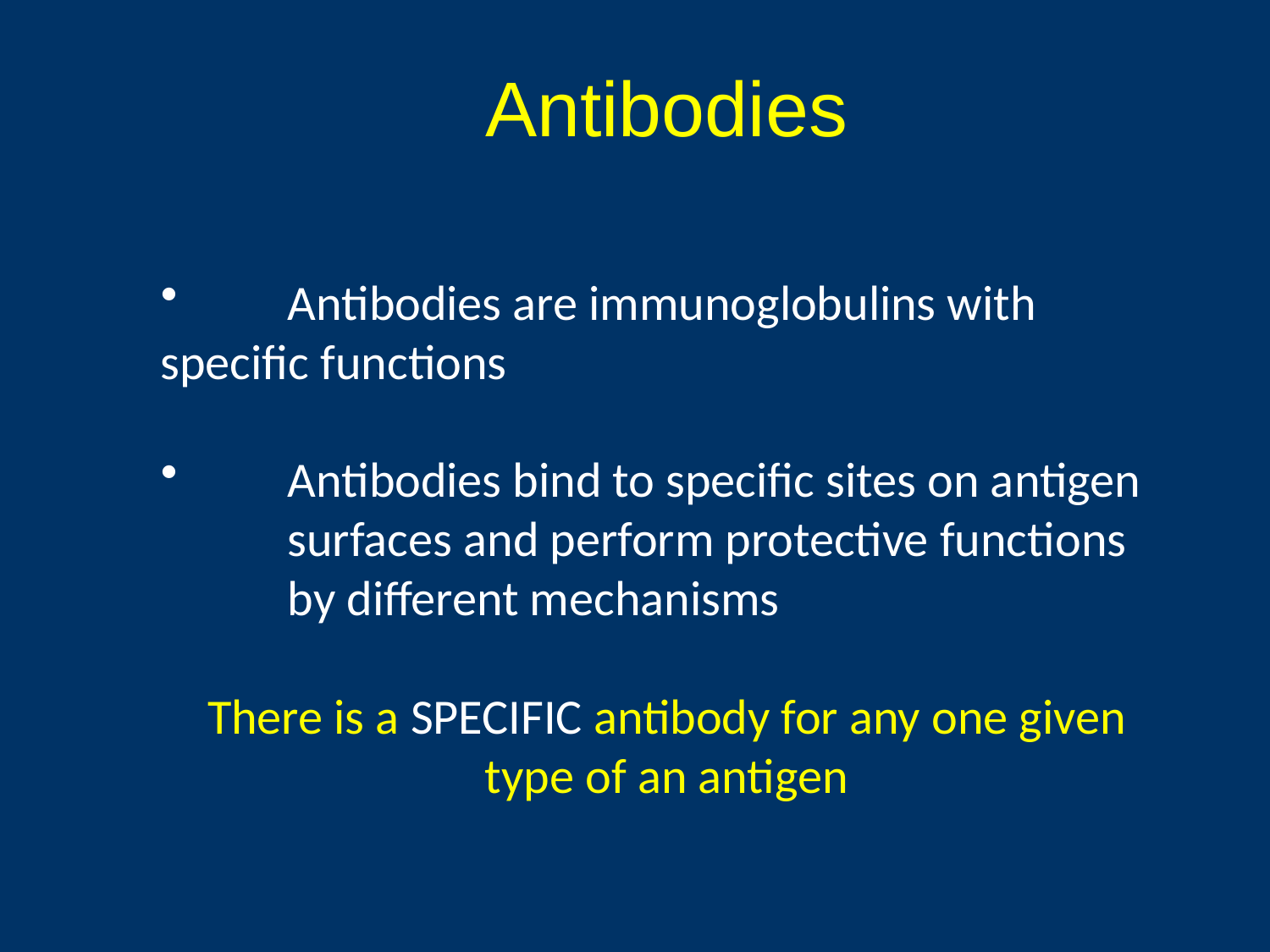

Antibodies

 	Antibodies are immunoglobulins with 	specific functions

  	Antibodies bind to specific sites on antigen 	surfaces and perform protective functions 	by different mechanisms

There is a SPECIFIC antibody for any one given type of an antigen